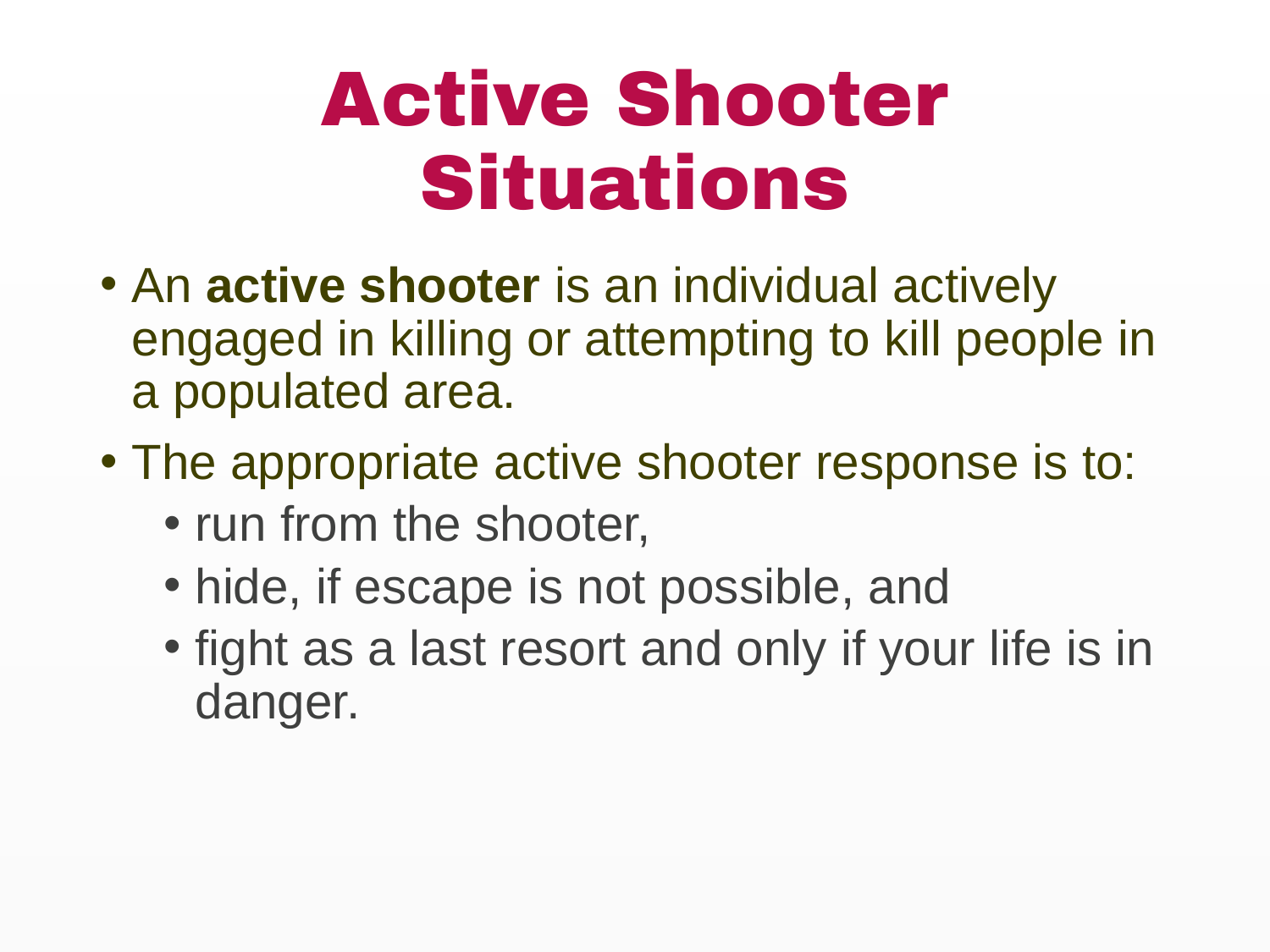

# Active Shooter Situations
An active shooter is an individual actively engaged in killing or attempting to kill people in a populated area.
The appropriate active shooter response is to:
run from the shooter,
hide, if escape is not possible, and
fight as a last resort and only if your life is in danger.